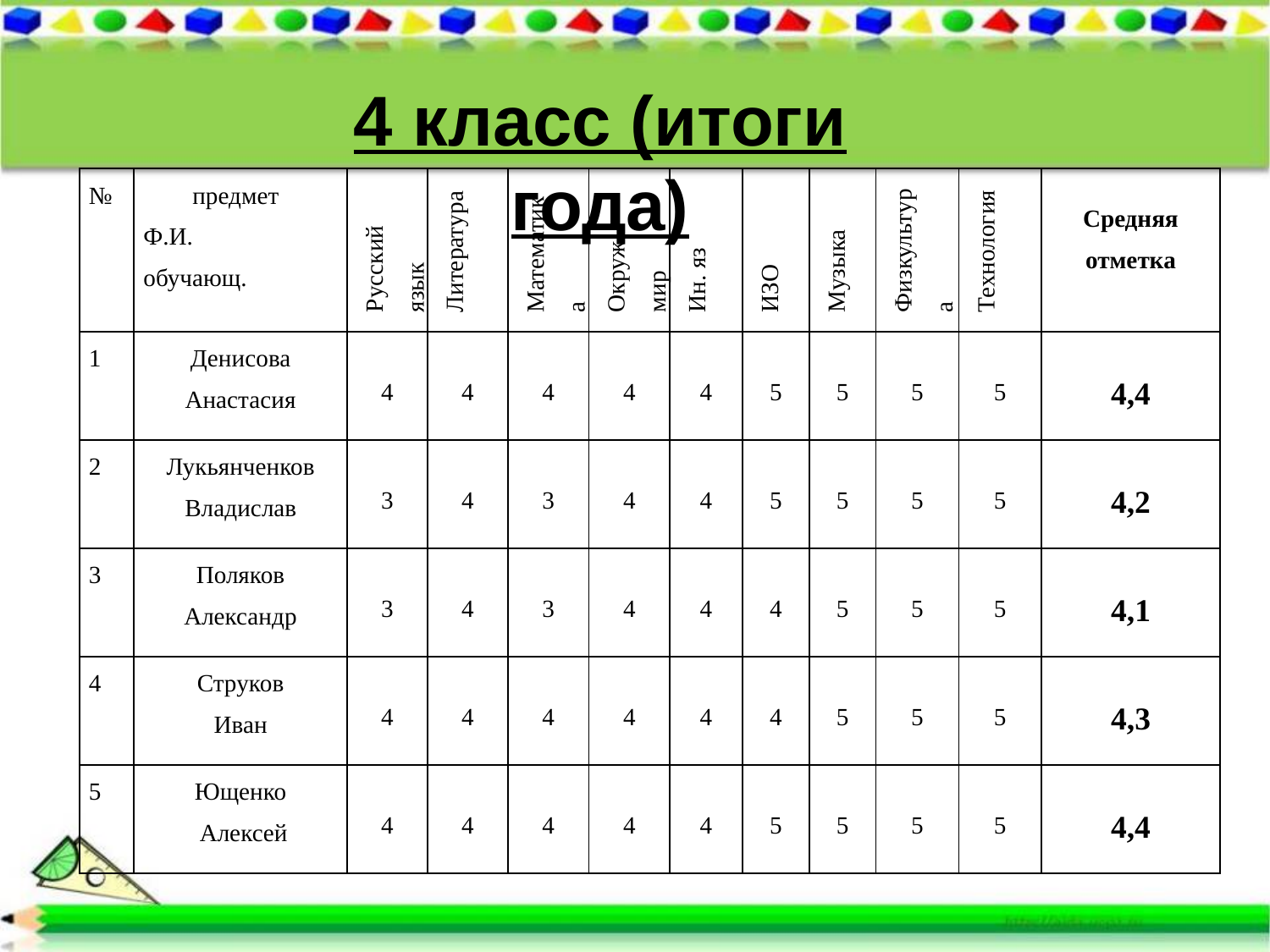

4 класс (итоги года)
| № | предмет Ф.И. обучающ. | Русский язык | Литература | Математика | Окруж. мир | Ин. яз | ИЗО | Музыка | Физкультура | Технология | Средняя отметка |
| --- | --- | --- | --- | --- | --- | --- | --- | --- | --- | --- | --- |
| 1 | Денисова Анастасия | 4 | 4 | 4 | 4 | 4 | 5 | 5 | 5 | 5 | 4,4 |
| 2 | Лукьянченков Владислав | 3 | 4 | 3 | 4 | 4 | 5 | 5 | 5 | 5 | 4,2 |
| 3 | Поляков Александр | 3 | 4 | 3 | 4 | 4 | 4 | 5 | 5 | 5 | 4,1 |
| 4 | Струков Иван | 4 | 4 | 4 | 4 | 4 | 4 | 5 | 5 | 5 | 4,3 |
| 5 | Ющенко Алексей | 4 | 4 | 4 | 4 | 4 | 5 | 5 | 5 | 5 | 4,4 |